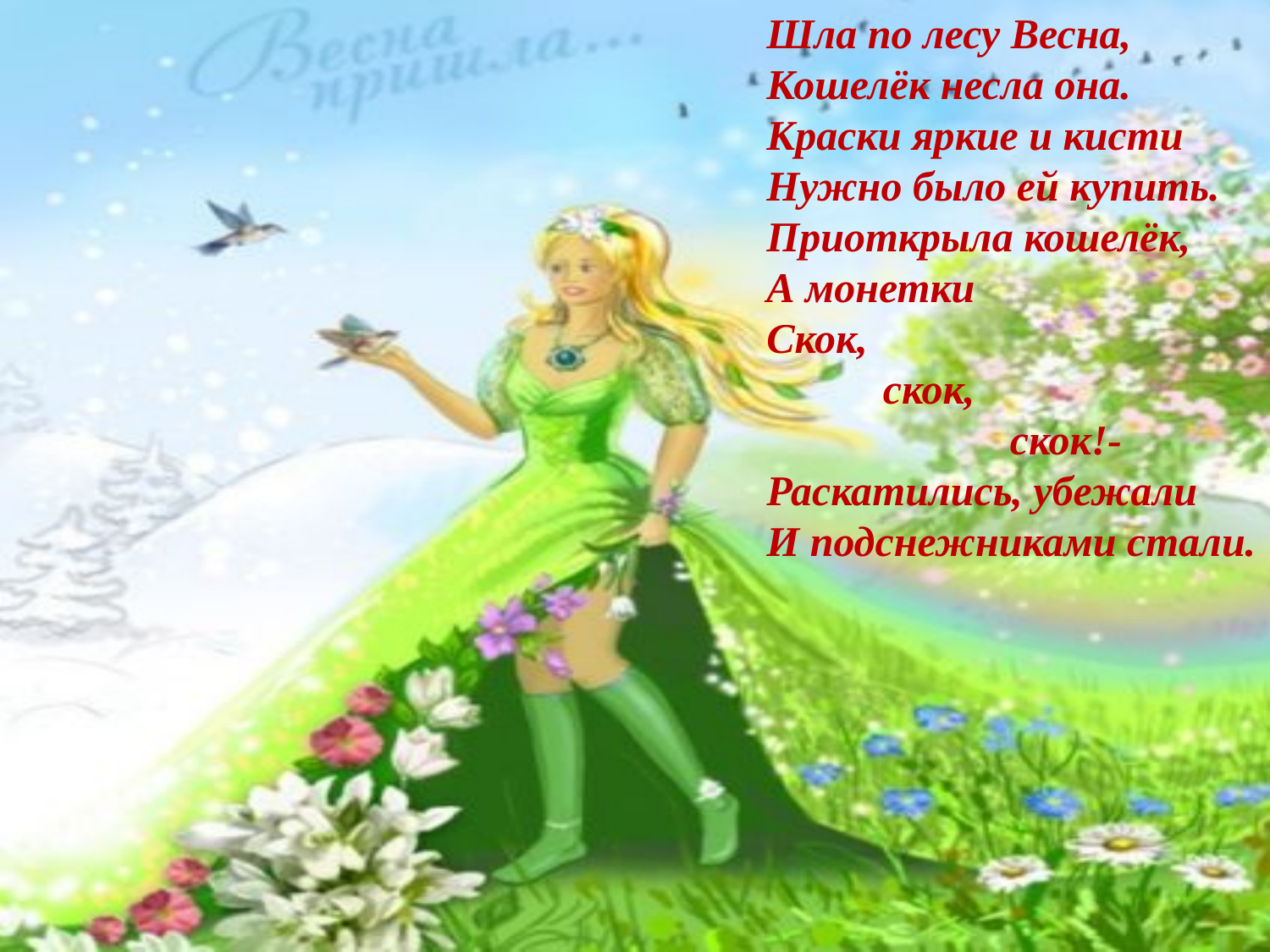

Шла по лесу Весна,
Кошелёк несла она.
Краски яркие и кисти
Нужно было ей купить.
Приоткрыла кошелёк,
А монетки
Скок,
           скок,
                       скок!-
Раскатились, убежали
И подснежниками стали.